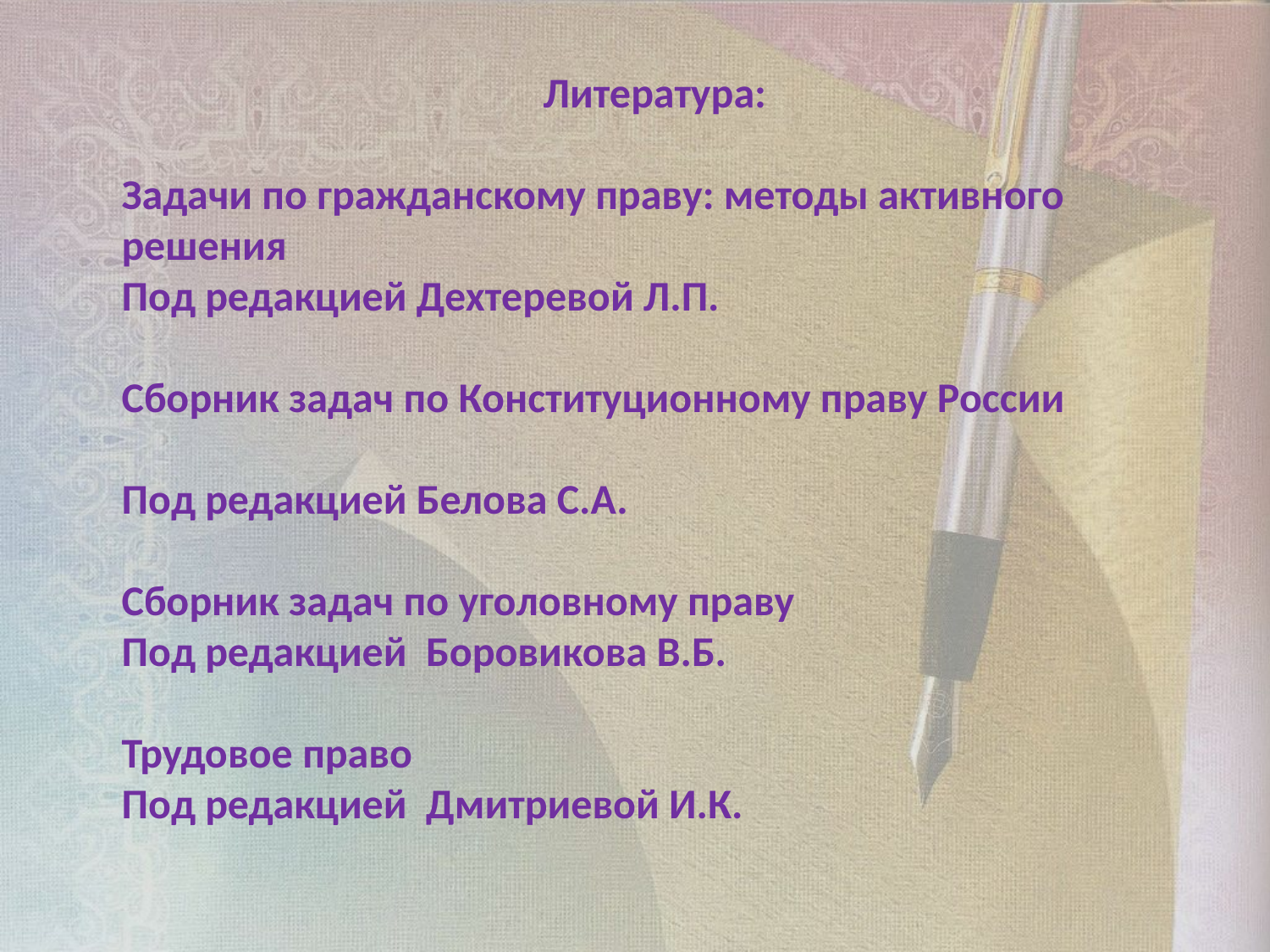

Литература:

Задачи по гражданскому праву: методы активного решения
Под редакцией Дехтеревой Л.П.

Сборник задач по Конституционному праву России

Под редакцией Белова С.А.

Сборник задач по уголовному праву
Под редакцией  Боровикова В.Б.

Трудовое право
Под редакцией  Дмитриевой И.К.